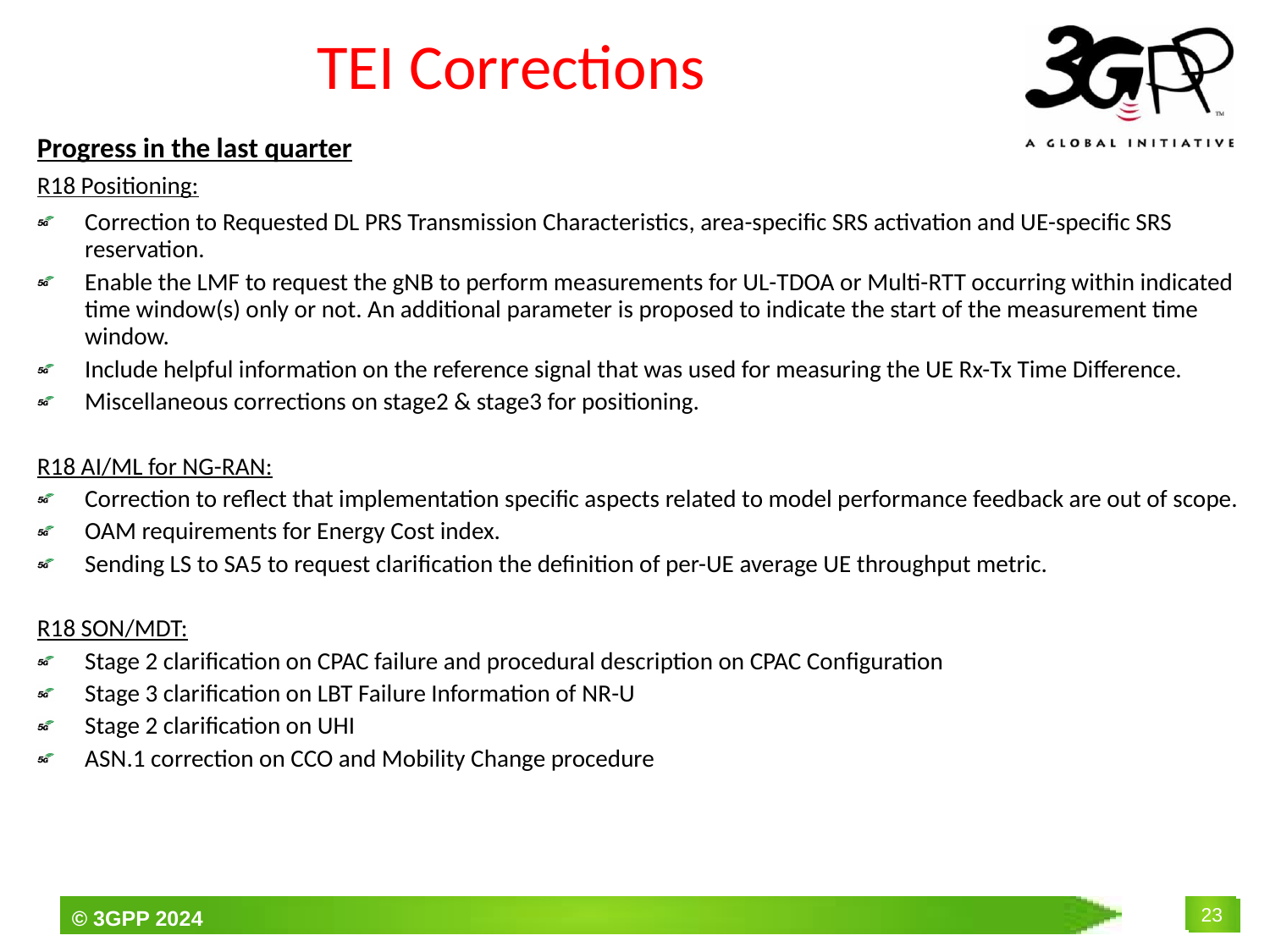

# TEI Corrections
Progress in the last quarter
R18 Positioning:
Correction to Requested DL PRS Transmission Characteristics, area-specific SRS activation and UE-specific SRS reservation.
Enable the LMF to request the gNB to perform measurements for UL-TDOA or Multi-RTT occurring within indicated time window(s) only or not. An additional parameter is proposed to indicate the start of the measurement time window.
Include helpful information on the reference signal that was used for measuring the UE Rx-Tx Time Difference.
Miscellaneous corrections on stage2 & stage3 for positioning.

R18 AI/ML for NG-RAN:
Correction to reflect that implementation specific aspects related to model performance feedback are out of scope.
OAM requirements for Energy Cost index.
Sending LS to SA5 to request clarification the definition of per-UE average UE throughput metric.

R18 SON/MDT:
Stage 2 clarification on CPAC failure and procedural description on CPAC Configuration
Stage 3 clarification on LBT Failure Information of NR-U
Stage 2 clarification on UHI
ASN.1 correction on CCO and Mobility Change procedure

23